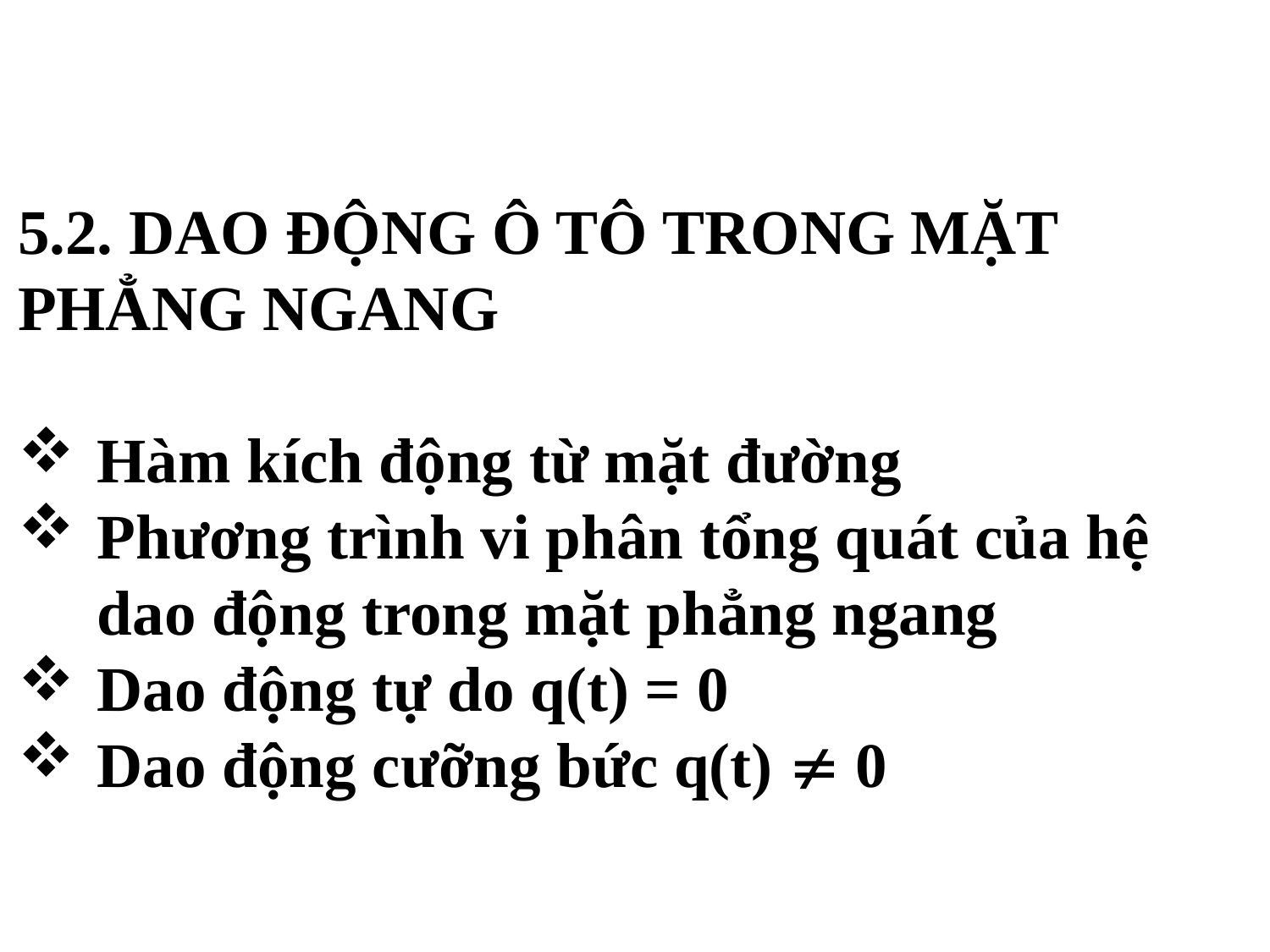

5.2. DAO ĐỘNG Ô TÔ TRONG MẶT PHẲNG NGANG

Hàm kích động từ mặt đường
Phương trình vi phân tổng quát của hệ dao động trong mặt phẳng ngang
Dao động tự do q(t) = 0
Dao động cưỡng bức q(t) ≠ 0